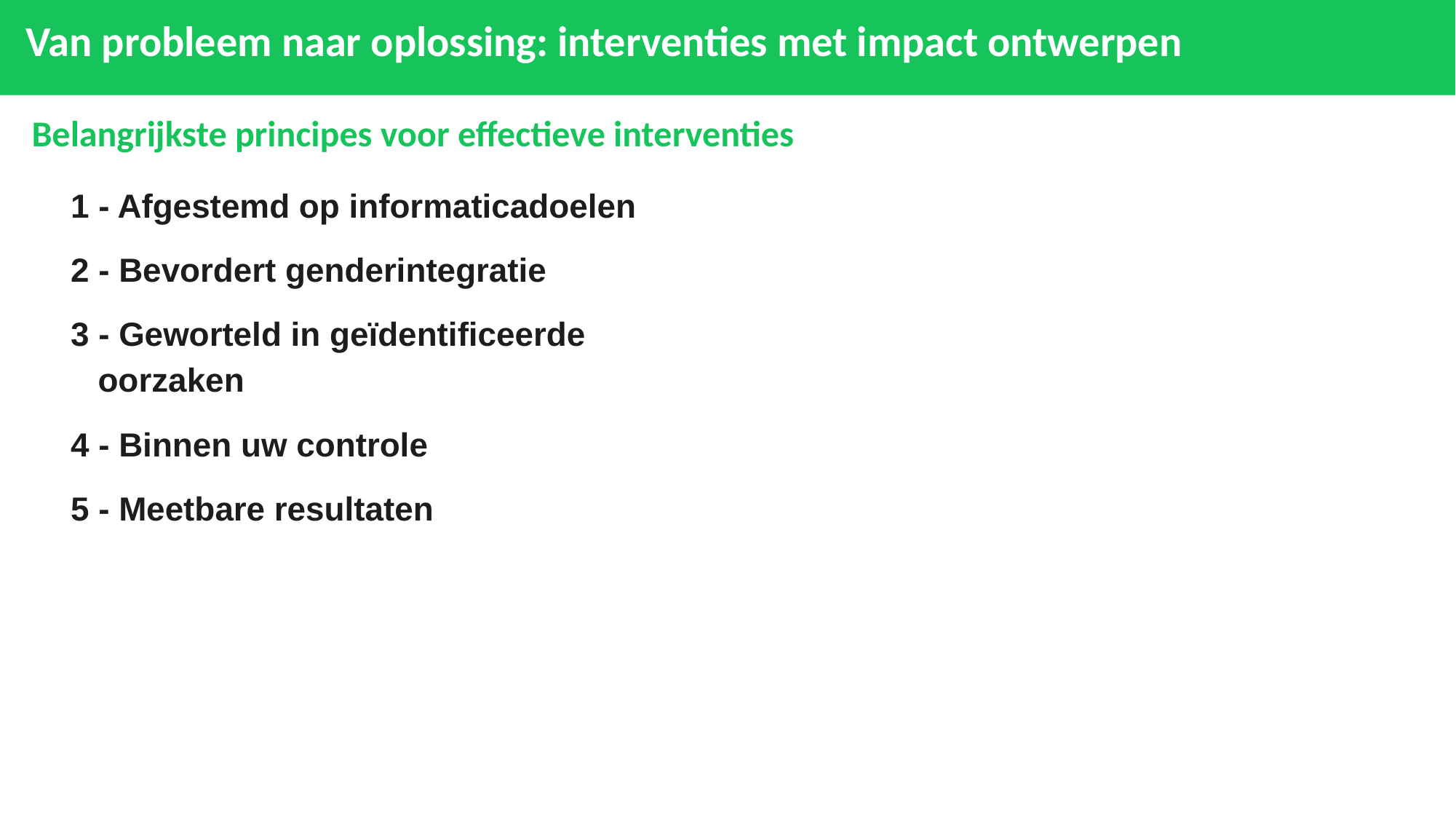

# Van probleem naar oplossing: interventies met impact ontwerpen
Belangrijkste principes voor effectieve interventies
1 - Afgestemd op informaticadoelen
2 - Bevordert genderintegratie
3 - Geworteld in geïdentificeerde oorzaken
4 - Binnen uw controle
5 - Meetbare resultaten